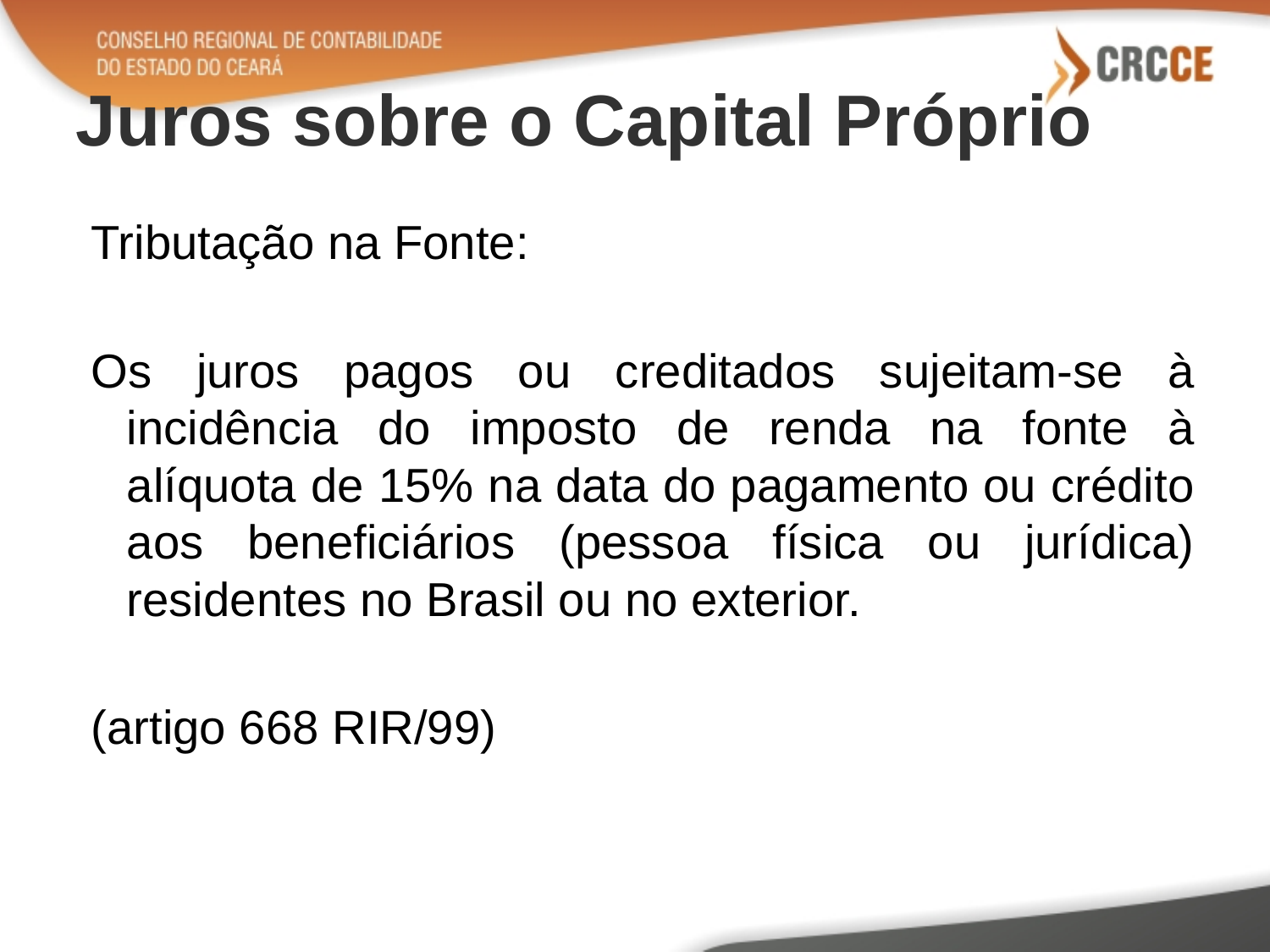

# Juros sobre o Capital Próprio
Tributação na Fonte:

Os juros pagos ou creditados sujeitam-se à incidência do imposto de renda na fonte à alíquota de 15% na data do pagamento ou crédito aos beneficiários (pessoa física ou jurídica) residentes no Brasil ou no exterior.

(artigo 668 RIR/99)